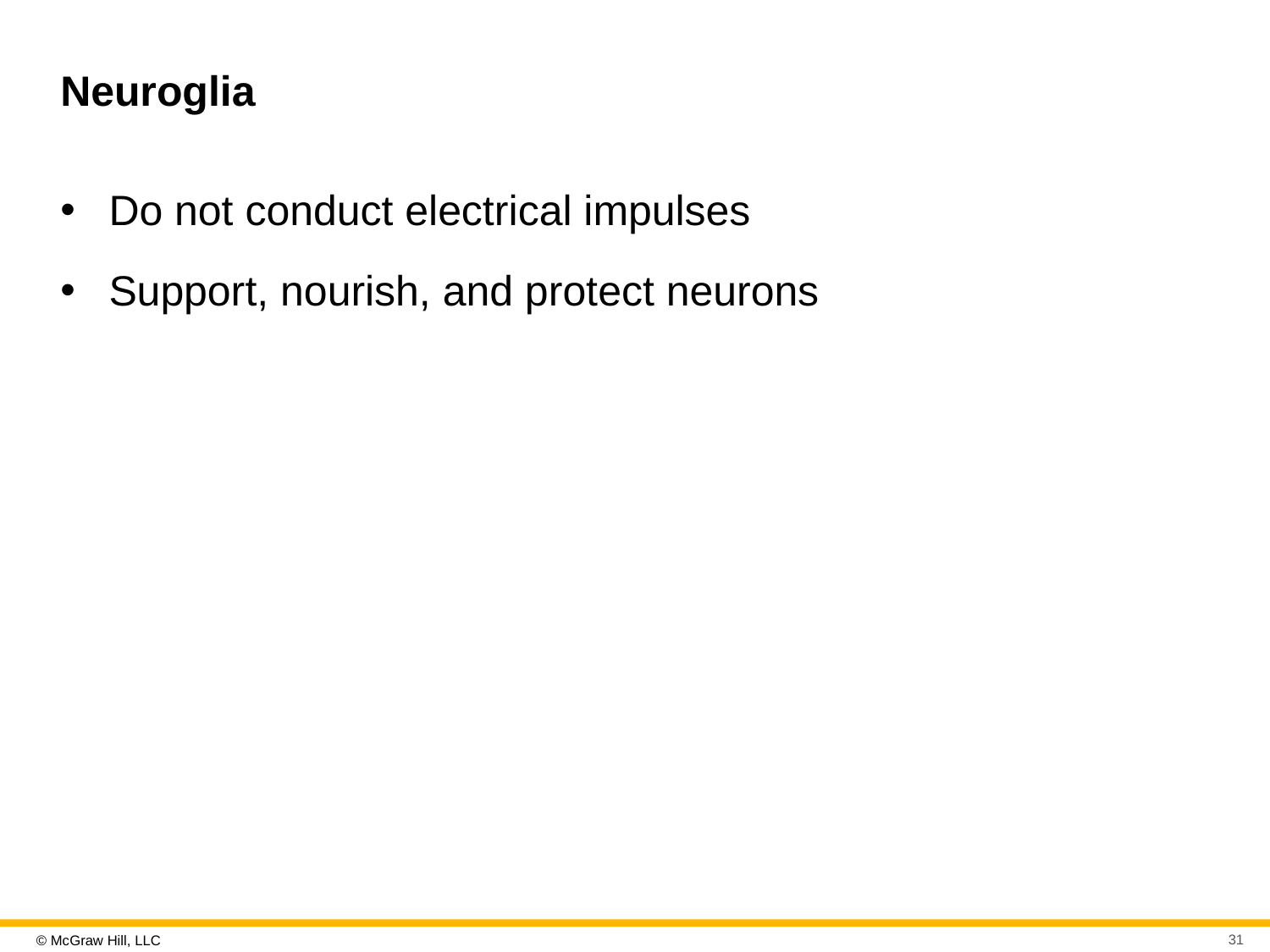

# Neuroglia
Do not conduct electrical impulses
Support, nourish, and protect neurons
31